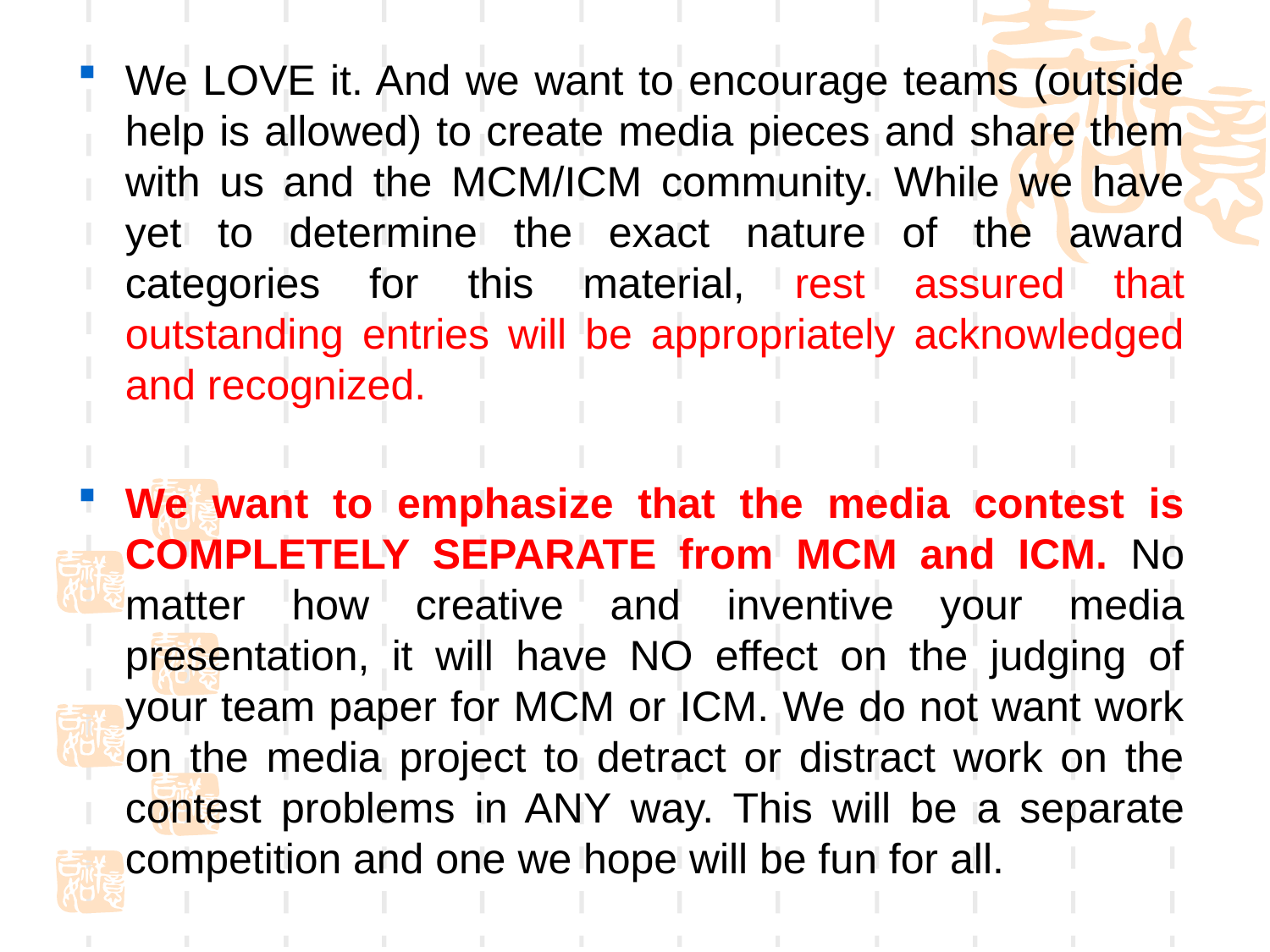

#
We LOVE it. And we want to encourage teams (outside help is allowed) to create media pieces and share them with us and the MCM/ICM community. While we have yet to determine the exact nature of the award categories for this material, rest assured that outstanding entries will be appropriately acknowledged and recognized.

We want to emphasize that the media contest is COMPLETELY SEPARATE from MCM and ICM. No matter how creative and inventive your media presentation, it will have NO effect on the judging of your team paper for MCM or ICM. We do not want work on the media project to detract or distract work on the contest problems in ANY way. This will be a separate competition and one we hope will be fun for all.